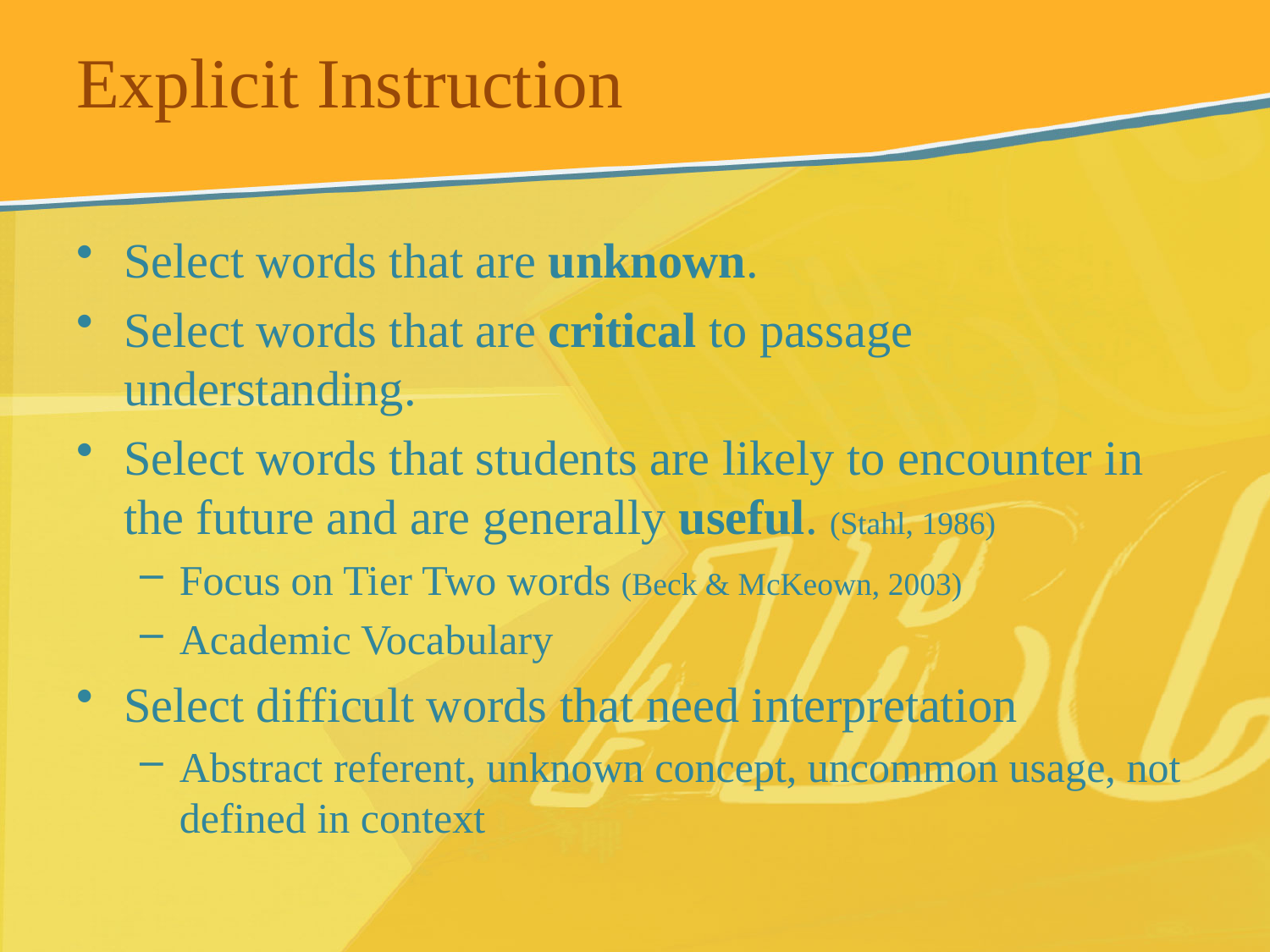

# Explicit Instruction
Select words that are unknown.
Select words that are critical to passage understanding.
Select words that students are likely to encounter in the future and are generally useful. (Stahl, 1986)
Focus on Tier Two words (Beck & McKeown, 2003)
Academic Vocabulary
Select difficult words that need interpretation
Abstract referent, unknown concept, uncommon usage, not defined in context